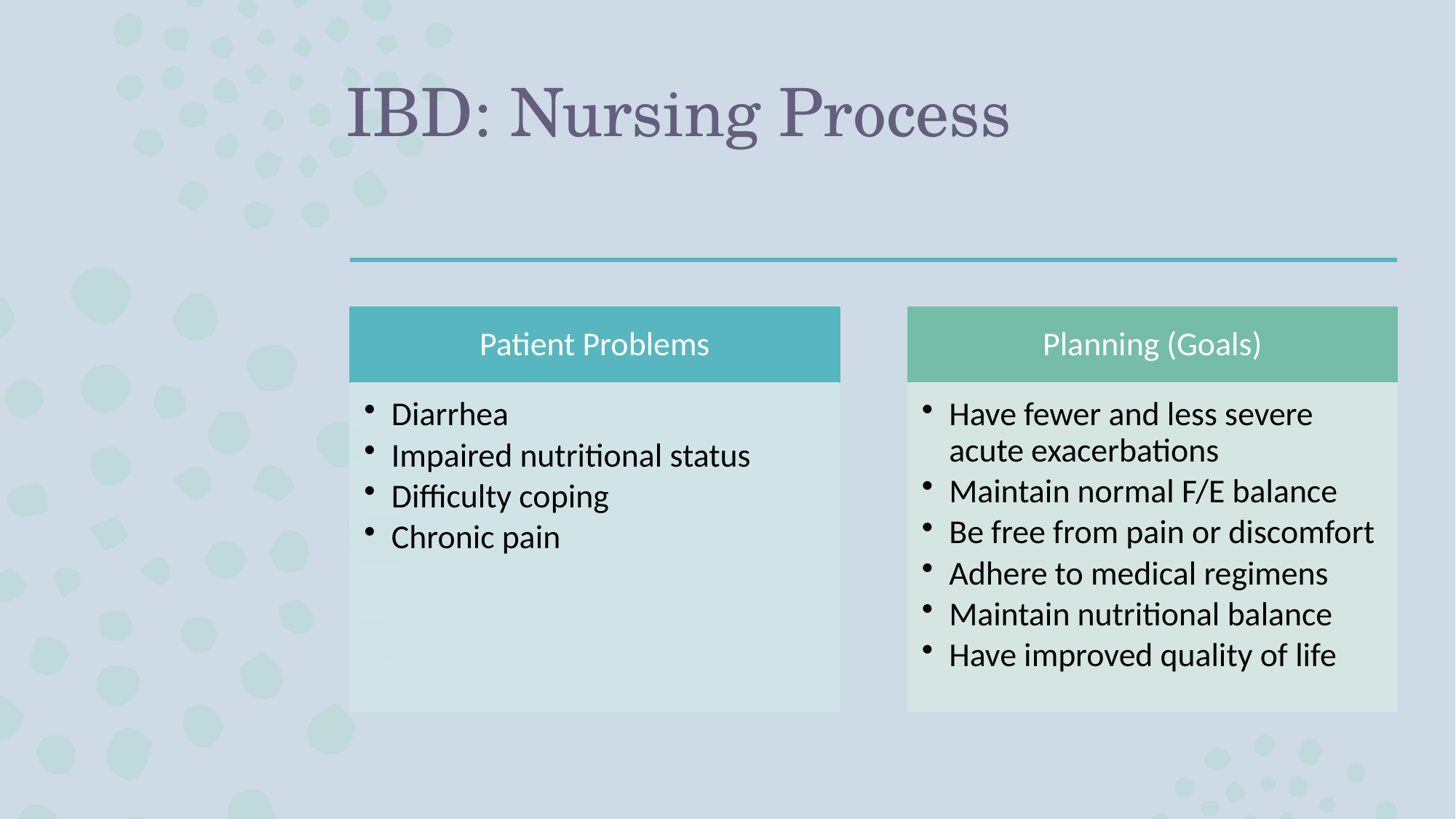

# IBD: Nursing Process
Patient Problems
Diarrhea
Impaired nutritional status
Difficulty coping
Chronic pain
Planning (Goals)
Have fewer and less severe acute exacerbations
Maintain normal F/E balance
Be free from pain or discomfort
Adhere to medical regimens
Maintain nutritional balance
Have improved quality of life